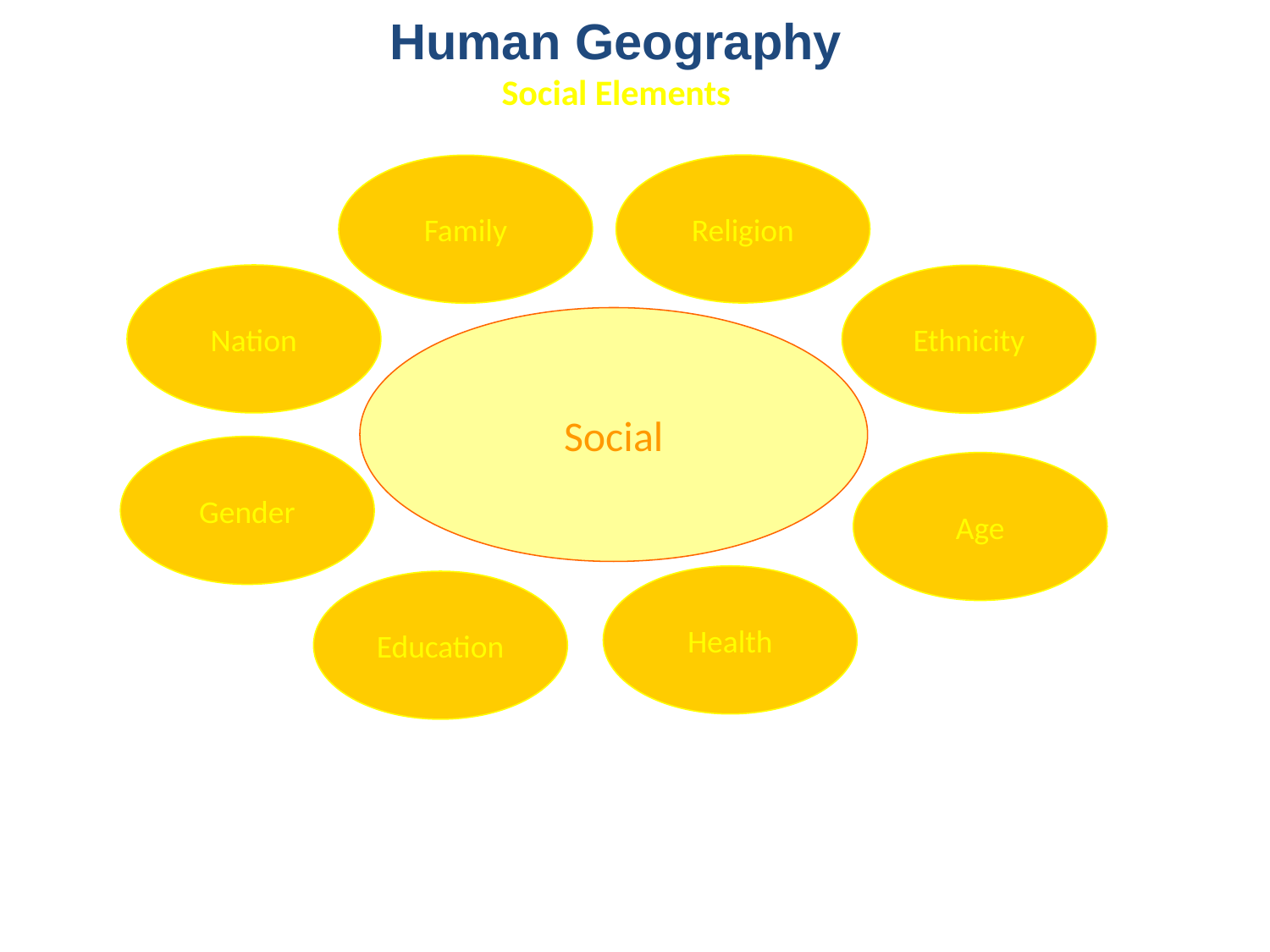

# Human Geography Social Elements
Religion
Family
Nation
Ethnicity
Social
Gender
Age
Health
Education